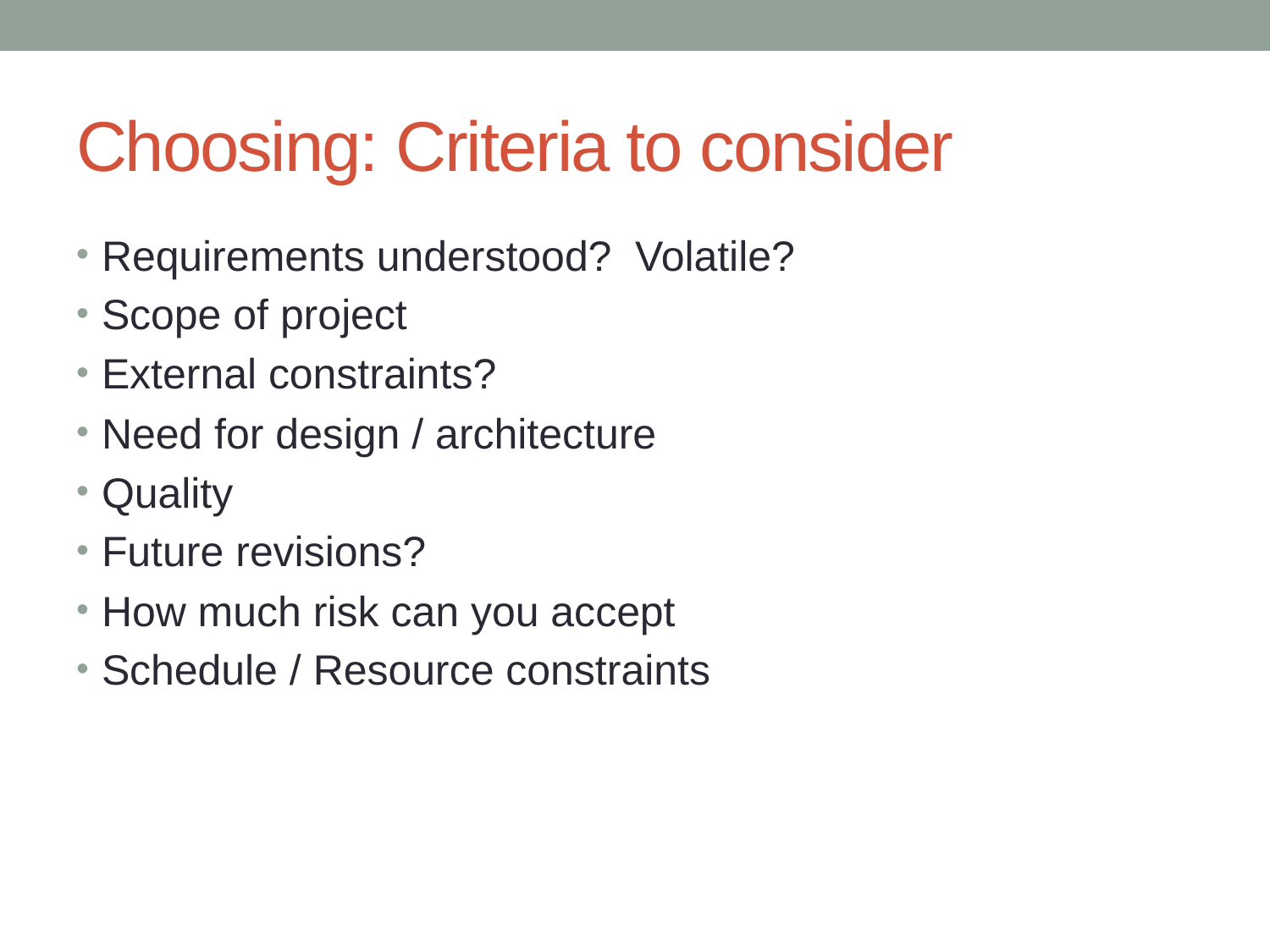

# Choosing: Criteria to consider
Requirements understood?  Volatile?
Scope of project
External constraints?
Need for design / architecture
Quality
Future revisions?
How much risk can you accept
Schedule / Resource constraints